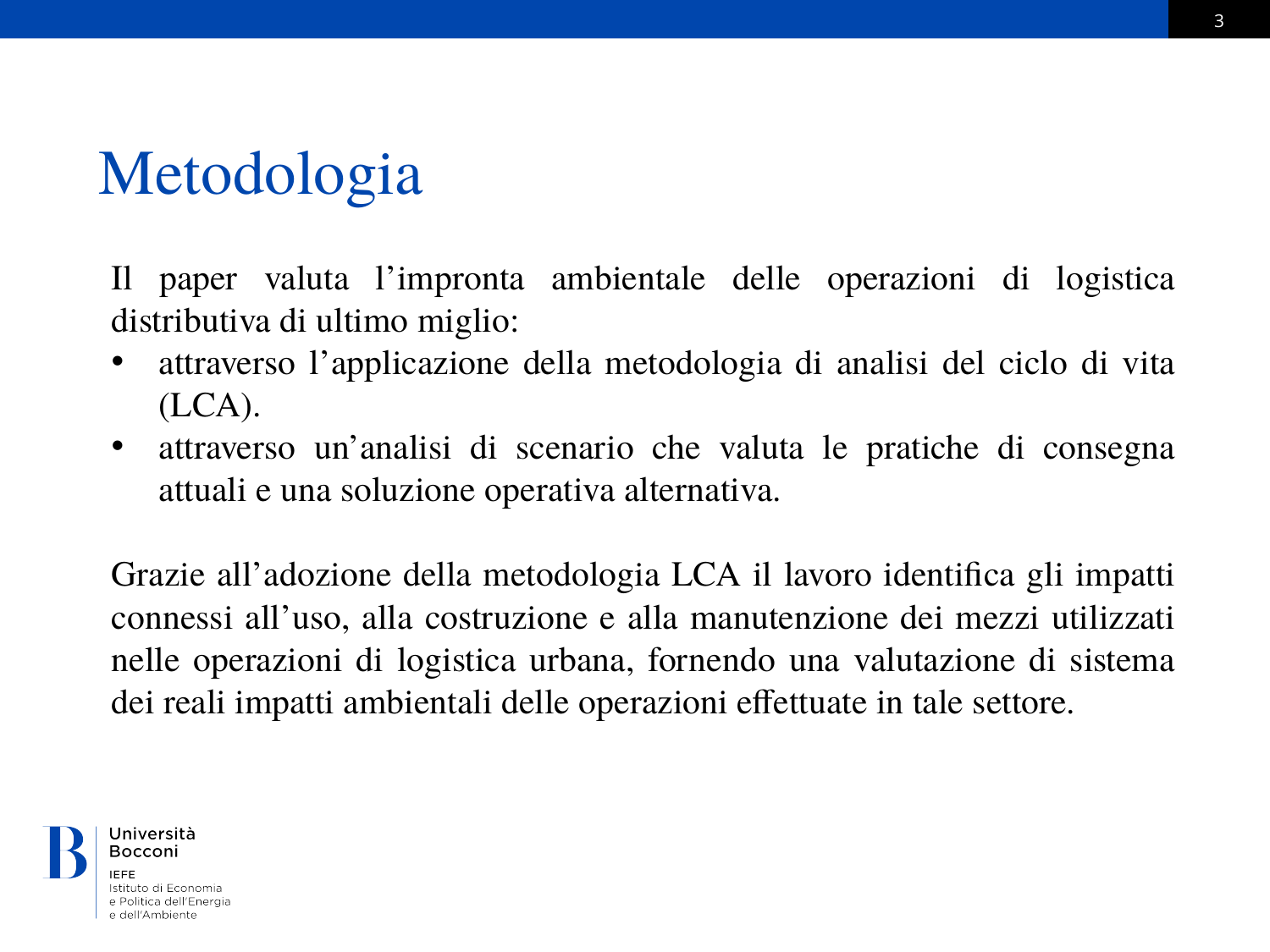

# Metodologia
Il paper valuta l’impronta ambientale delle operazioni di logistica distributiva di ultimo miglio:
attraverso l’applicazione della metodologia di analisi del ciclo di vita (LCA).
attraverso un’analisi di scenario che valuta le pratiche di consegna attuali e una soluzione operativa alternativa.

Grazie all’adozione della metodologia LCA il lavoro identifica gli impatti connessi all’uso, alla costruzione e alla manutenzione dei mezzi utilizzati nelle operazioni di logistica urbana, fornendo una valutazione di sistema dei reali impatti ambientali delle operazioni effettuate in tale settore.